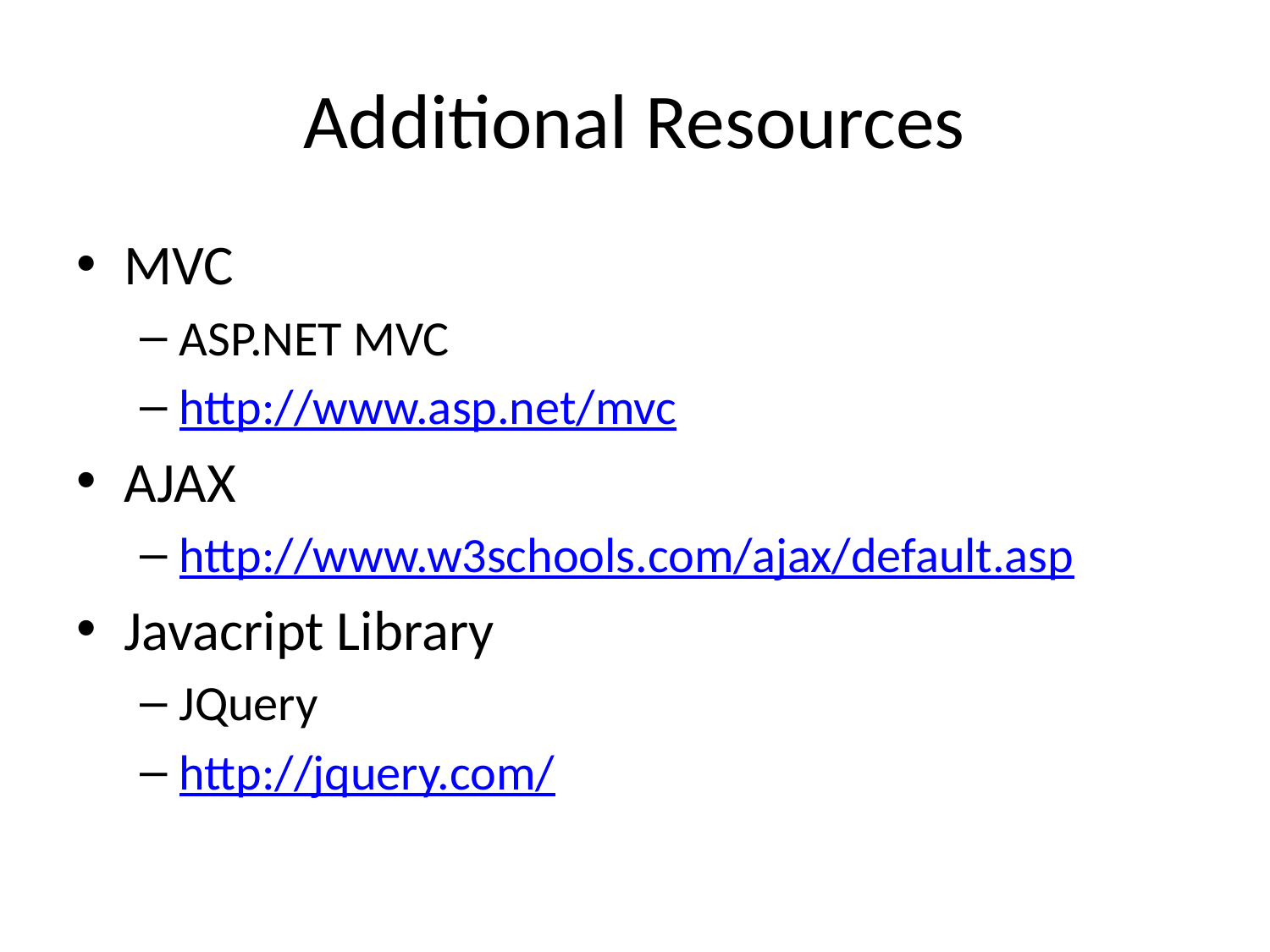

# Additional Resources
MVC
ASP.NET MVC
http://www.asp.net/mvc
AJAX
http://www.w3schools.com/ajax/default.asp
Javacript Library
JQuery
http://jquery.com/